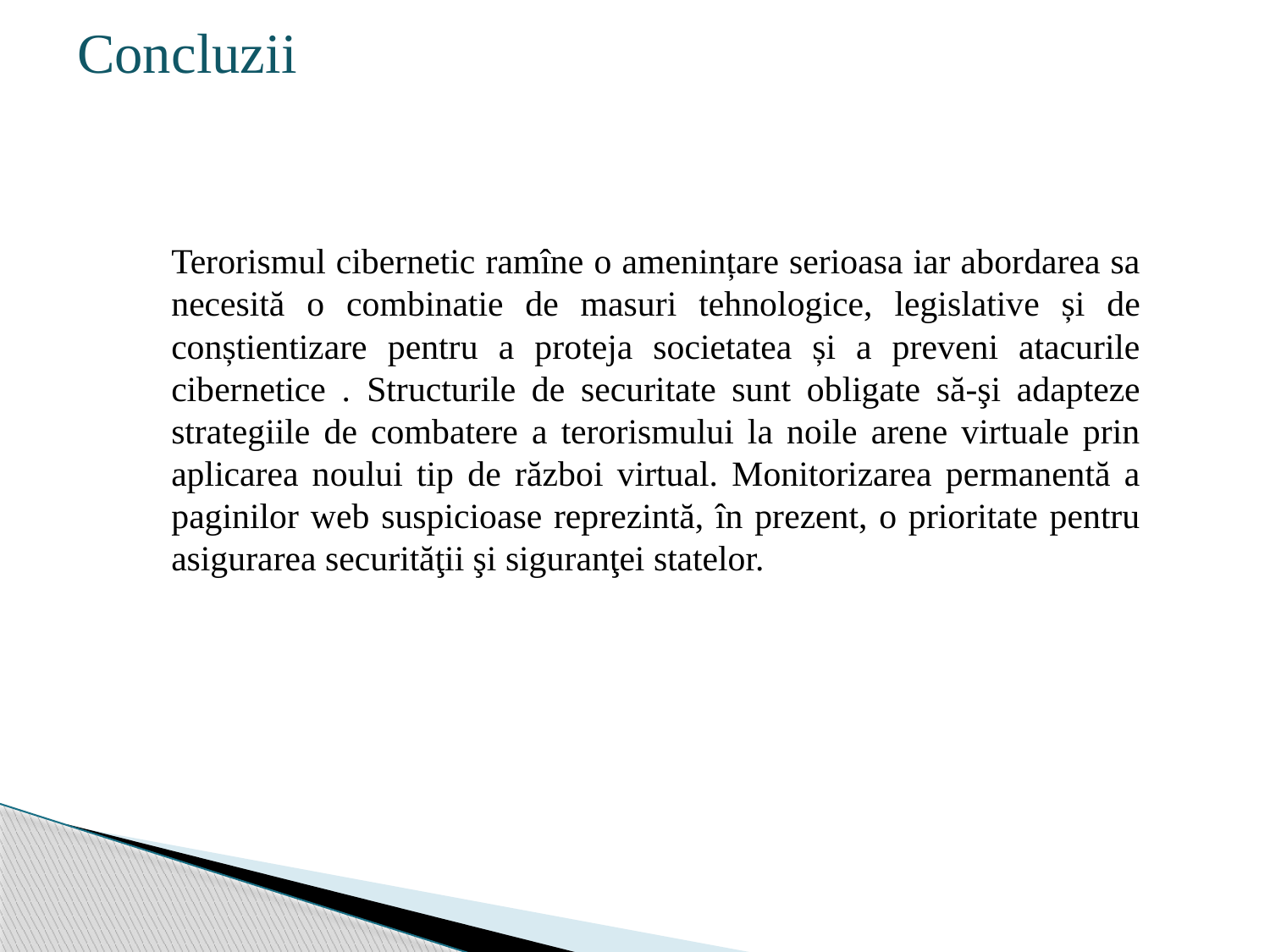

Concluzii
Terorismul cibernetic ramîne o amenințare serioasa iar abordarea sa necesită o combinatie de masuri tehnologice, legislative și de conștientizare pentru a proteja societatea și a preveni atacurile cibernetice . Structurile de securitate sunt obligate să-şi adapteze strategiile de combatere a terorismului la noile arene virtuale prin aplicarea noului tip de război virtual. Monitorizarea permanentă a paginilor web suspicioase reprezintă, în prezent, o prioritate pentru asigurarea securităţii şi siguranţei statelor.